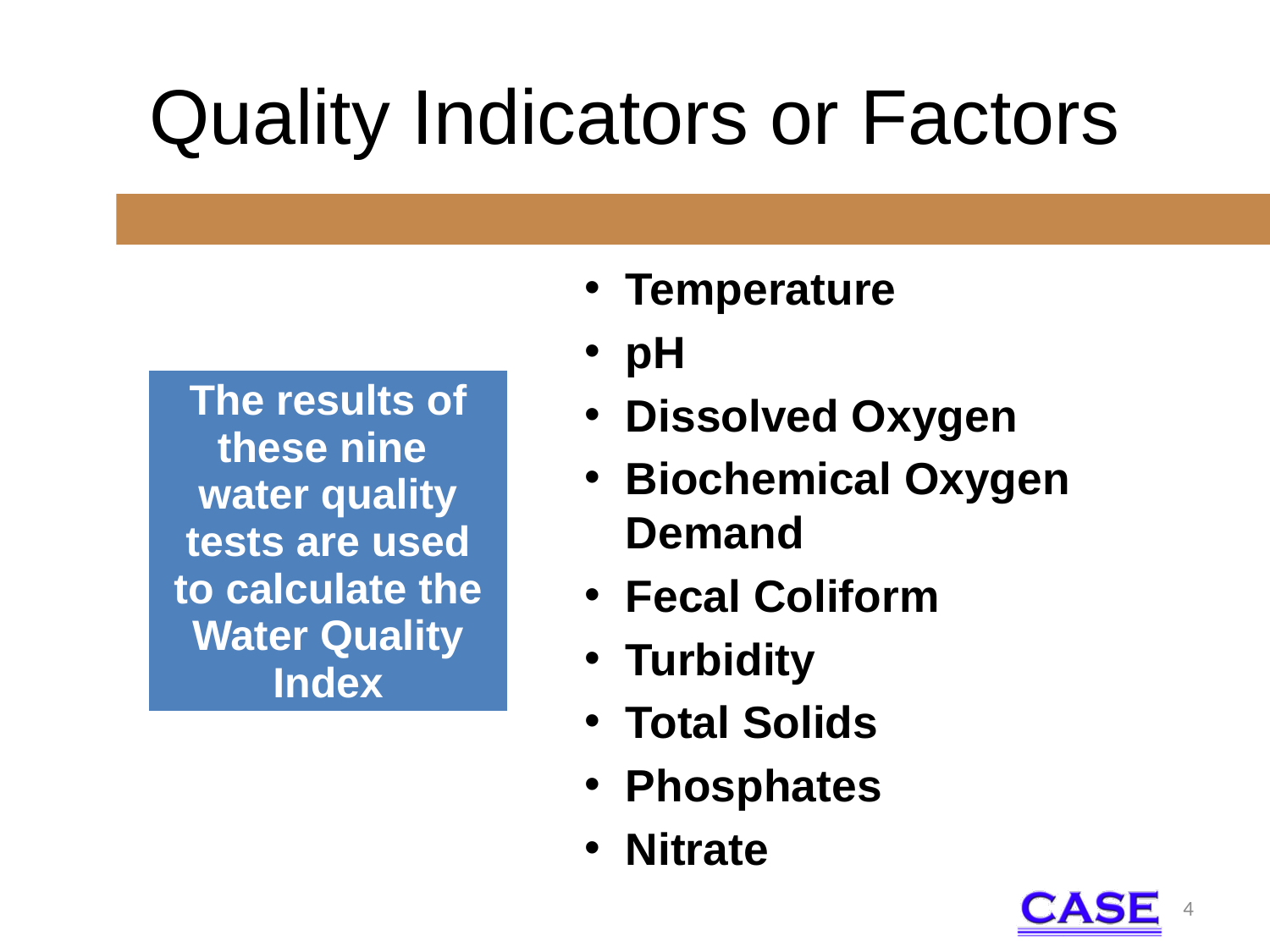

# Quality Indicators or Factors
Temperature
pH
Dissolved Oxygen
Biochemical Oxygen Demand
Fecal Coliform
Turbidity
Total Solids
Phosphates
Nitrate

| The results of these nine water quality tests are used to calculate the Water Quality Index |
| --- |
4